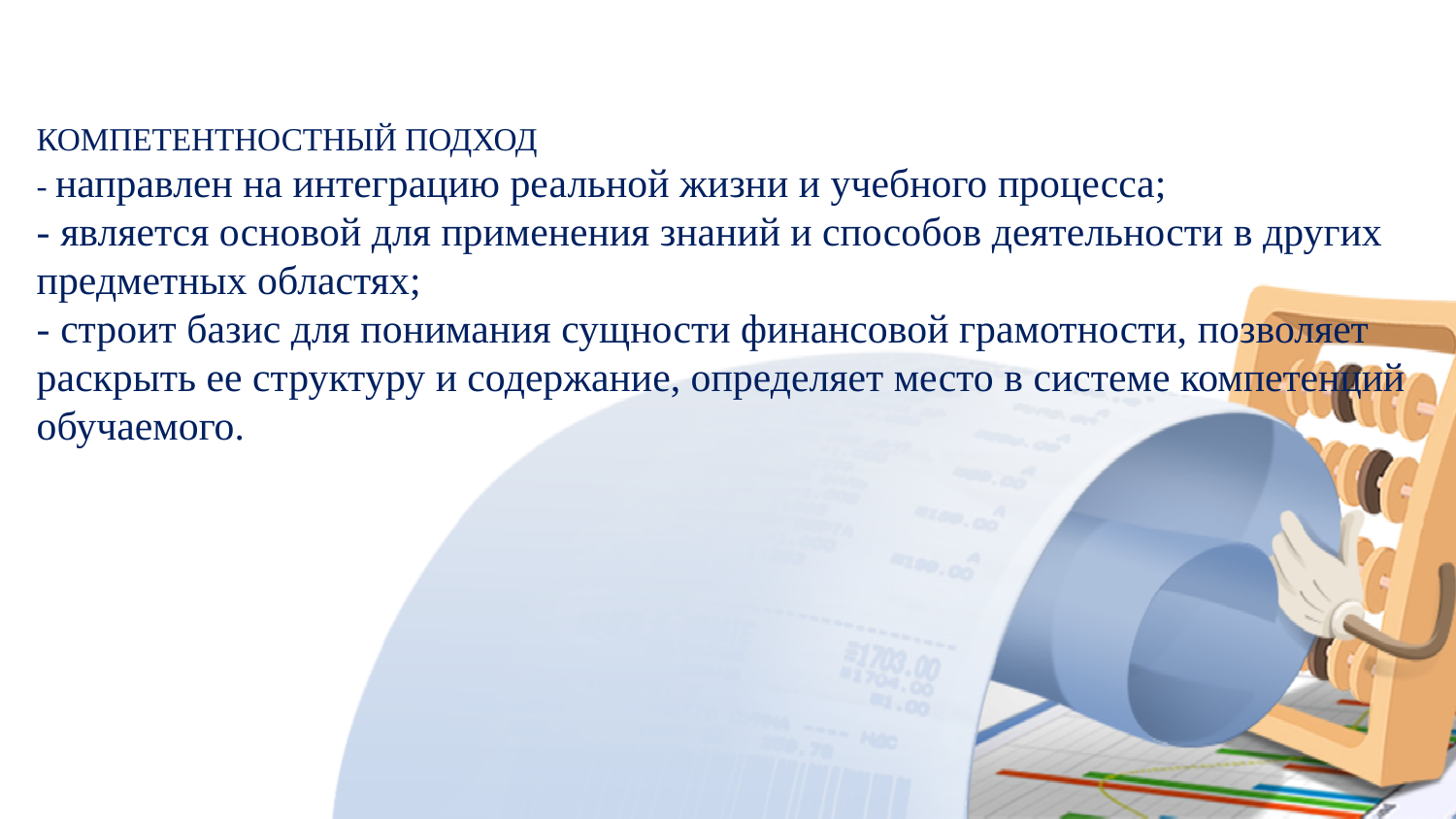

Компетентностный подход 
- направлен на интеграцию реальной жизни и учебного процесса;
- является основой для применения знаний и способов деятельности в других предметных областях;
- строит базис для понимания сущности финансовой грамотности, позволяет раскрыть ее структуру и содержание, определяет место в системе компетенций обучаемого.